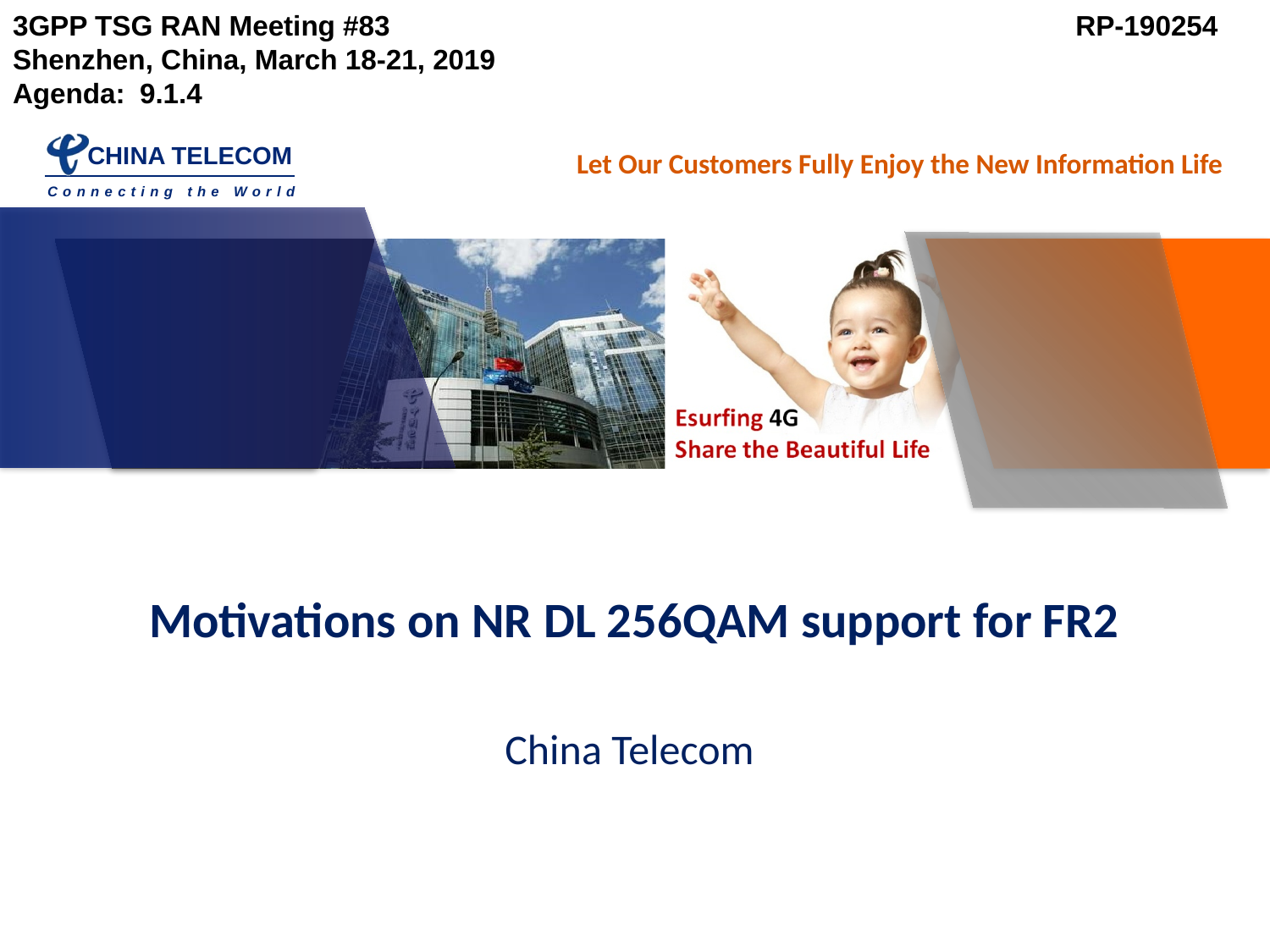

3GPP TSG RAN Meeting #83		  				      RP-190254
Shenzhen, China, March 18-21, 2019
Agenda: 	9.1.4
# Motivations on NR DL 256QAM support for FR2
China Telecom